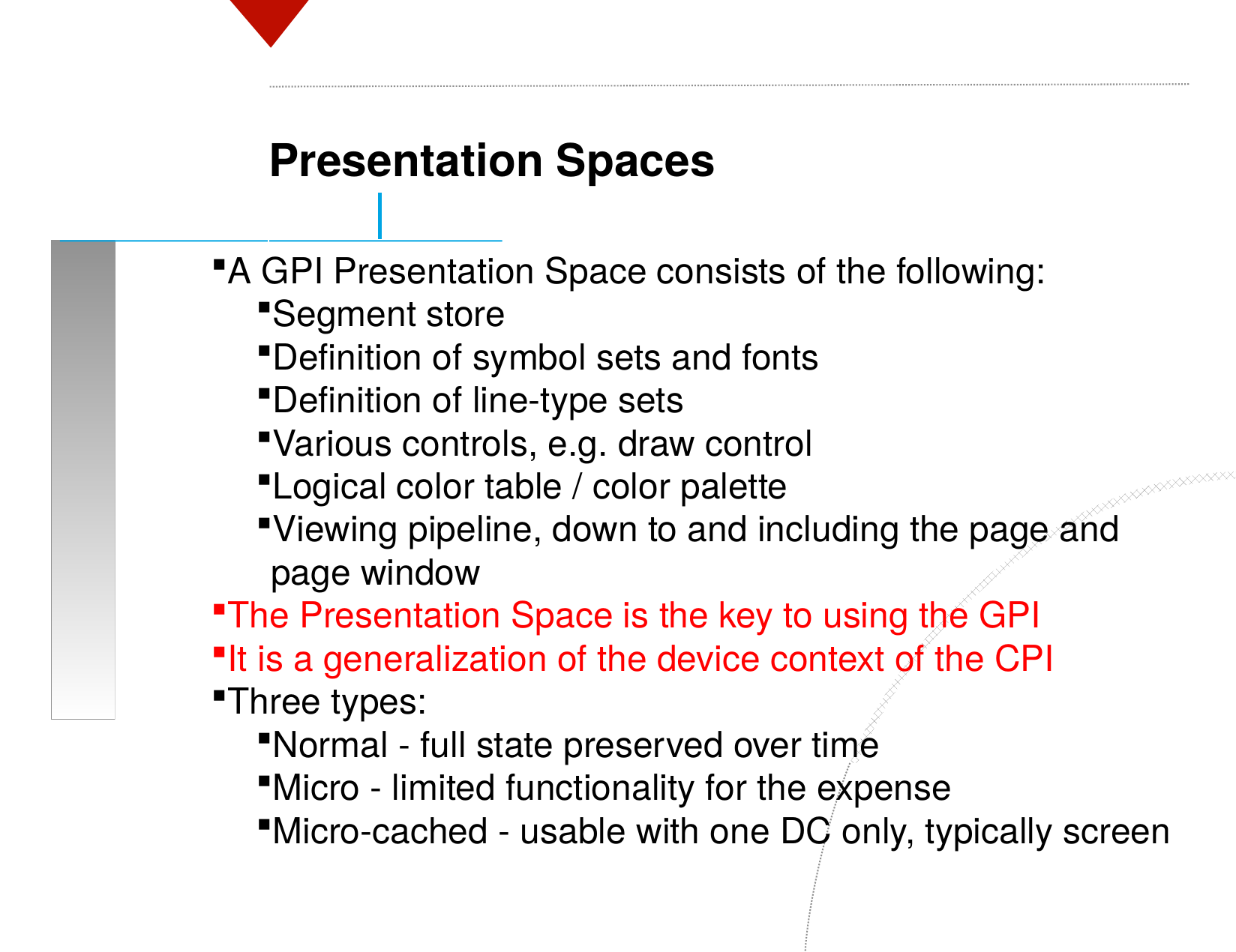

Presentation Spaces
A GPI Presentation Space consists of the following:
Segment store
Definition of symbol sets and fonts
Definition of line-type sets
Various controls, e.g. draw control
Logical color table / color palette
Viewing pipeline, down to and including the page and page window
The Presentation Space is the key to using the GPI
It is a generalization of the device context of the CPI
Three types:
Normal - full state preserved over time
Micro - limited functionality for the expense
Micro-cached - usable with one DC only, typically screen